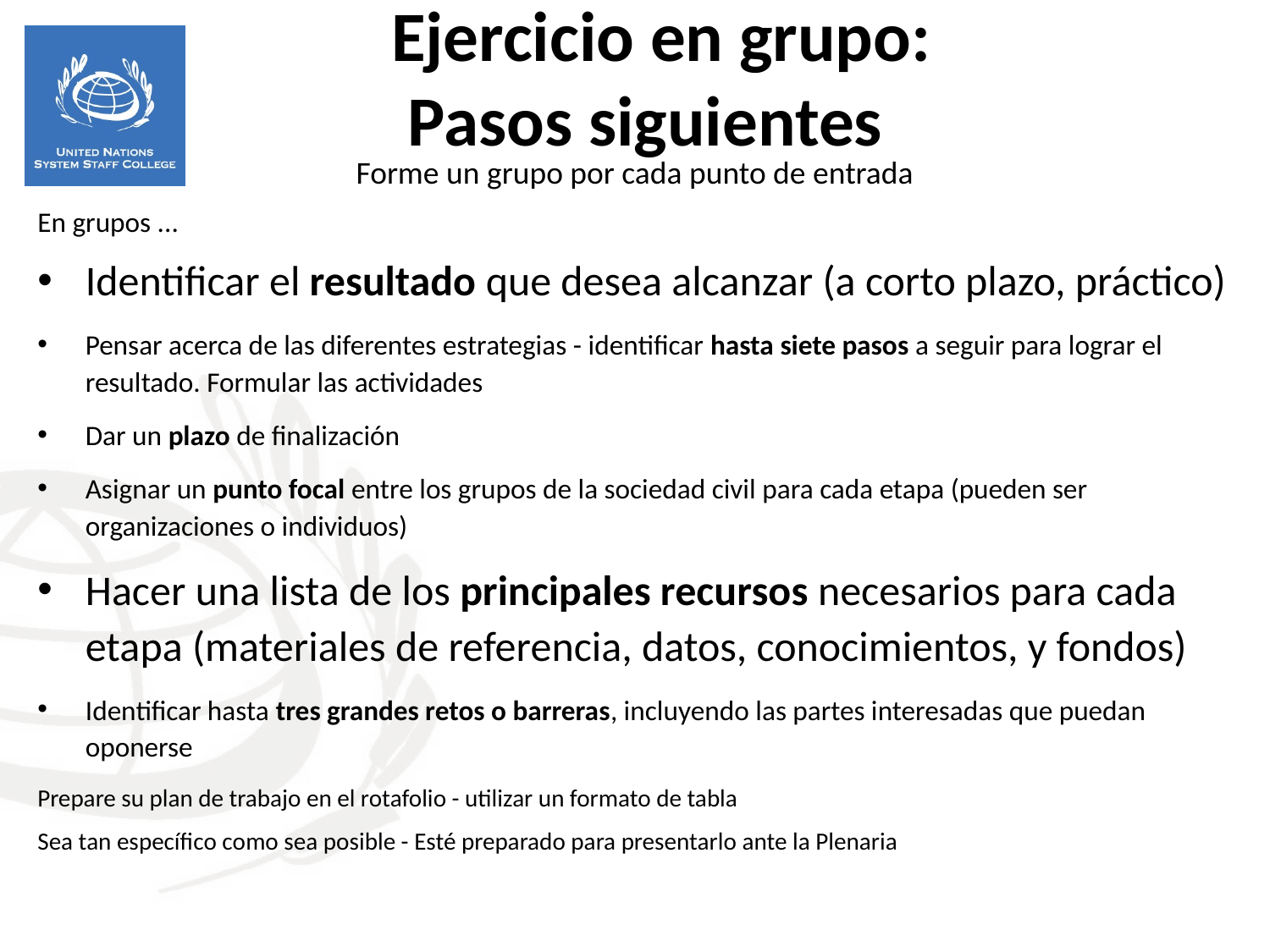

Ejercicio en grupo:
Pasos siguientes
Forme un grupo por cada punto de entrada
En grupos ...
Identificar el resultado que desea alcanzar (a corto plazo, práctico)
Pensar acerca de las diferentes estrategias - identificar hasta siete pasos a seguir para lograr el resultado. Formular las actividades
Dar un plazo de finalización
Asignar un punto focal entre los grupos de la sociedad civil para cada etapa (pueden ser organizaciones o individuos)
Hacer una lista de los principales recursos necesarios para cada etapa (materiales de referencia, datos, conocimientos, y fondos)
Identificar hasta tres grandes retos o barreras, incluyendo las partes interesadas que puedan oponerse
Prepare su plan de trabajo en el rotafolio - utilizar un formato de tabla
Sea tan específico como sea posible - Esté preparado para presentarlo ante la Plenaria